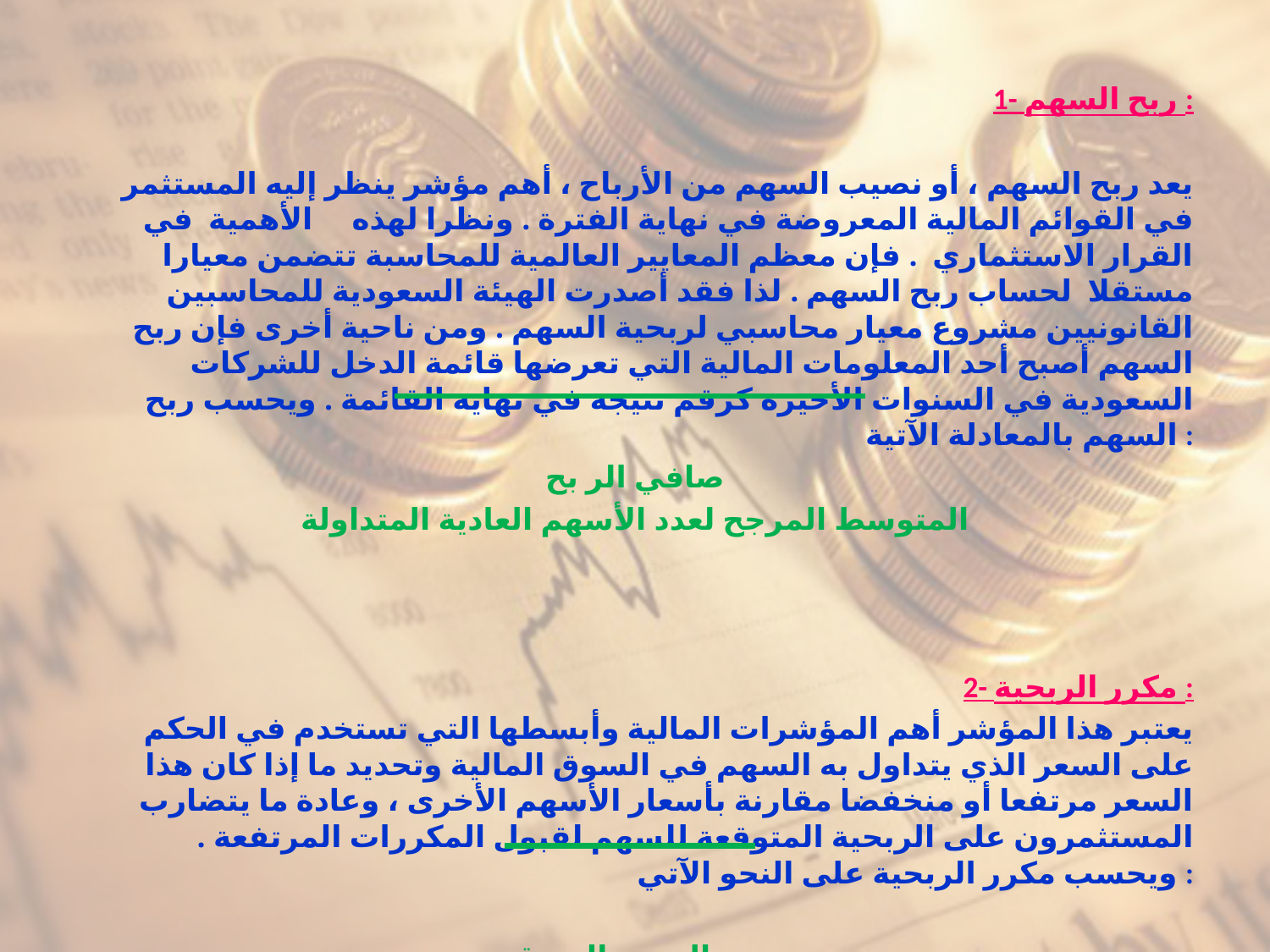

1- ربح السهم :

يعد ربح السهم ، أو نصيب السهم من الأرباح ، أهم مؤشر ينظر إليه المستثمر في القوائم المالية المعروضة في نهاية الفترة . ونظرا لهذه     الأهمية  في القرار الاستثماري  . فإن معظم المعايير العالمية للمحاسبة تتضمن معيارا مستقلا  لحساب ربح السهم . لذا فقد أصدرت الهيئة السعودية للمحاسبين القانونيين مشروع معيار محاسبي لربحية السهم . ومن ناحية أخرى فإن ربح السهم أصبح أحد المعلومات المالية التي تعرضها قائمة الدخل للشركات السعودية في السنوات الأخيرة كرقم نتيجة في نهاية القائمة . ويحسب ربح السهم بالمعادلة الآتية :
صافي الر بح
المتوسط المرجح لعدد الأسهم العادية المتداولة

2- مكرر الربحية :
يعتبر هذا المؤشر أهم المؤشرات المالية وأبسطها التي تستخدم في الحكم على السعر الذي يتداول به السهم في السوق المالية وتحديد ما إذا كان هذا السعر مرتفعا أو منخفضا مقارنة بأسعار الأسهم الأخرى ، وعادة ما يتضارب المستثمرون على الربحية المتوقعة للسهم لقبول المكررات المرتفعة . ويحسب مكرر الربحية على النحو الآتي :

سعر السهم السوقي
ربح السهم العادي